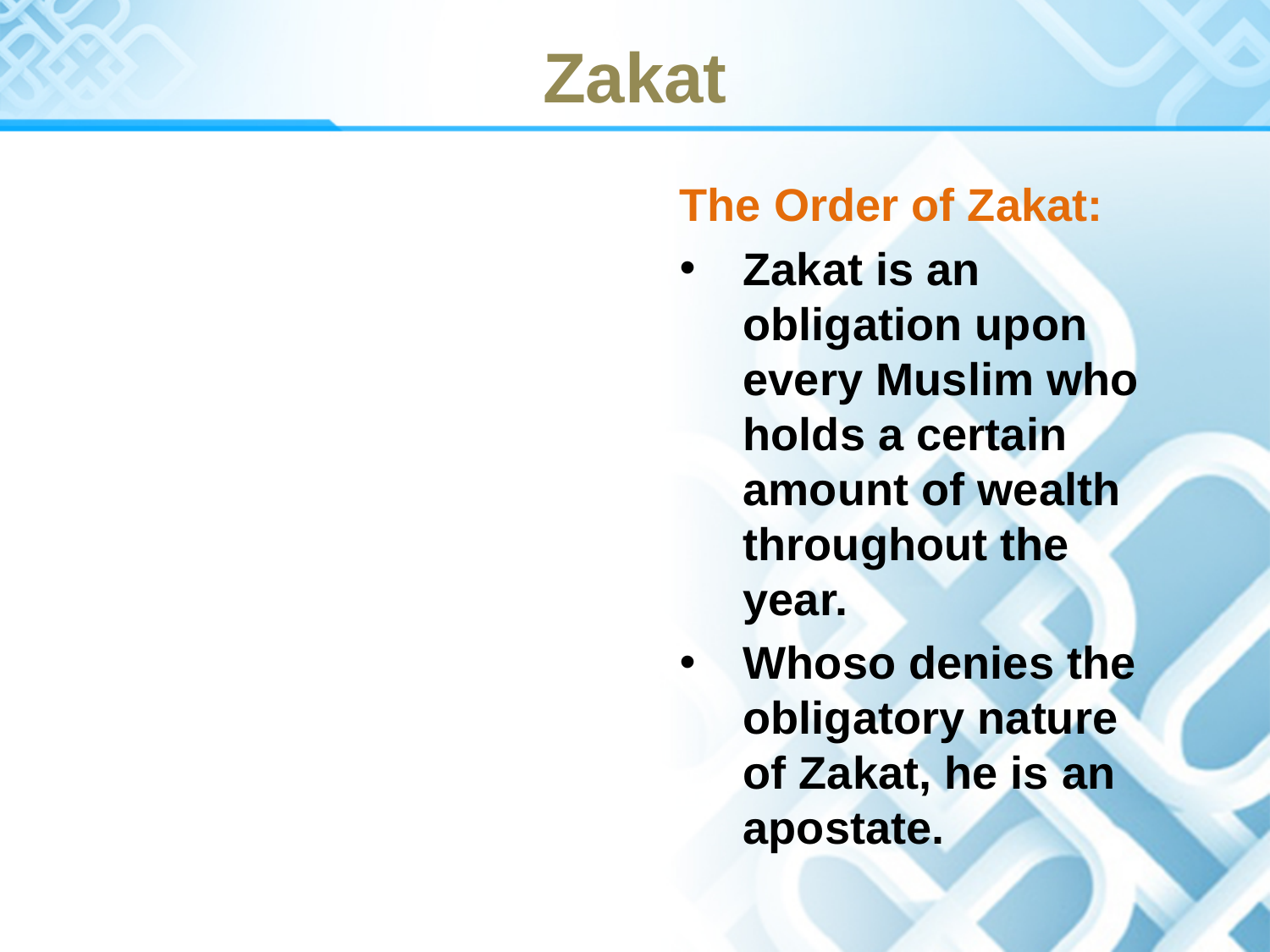

Zakat
The Order of Zakat:
Zakat is an obligation upon every Muslim who holds a certain amount of wealth throughout the year.
Whoso denies the obligatory nature of Zakat, he is an apostate.